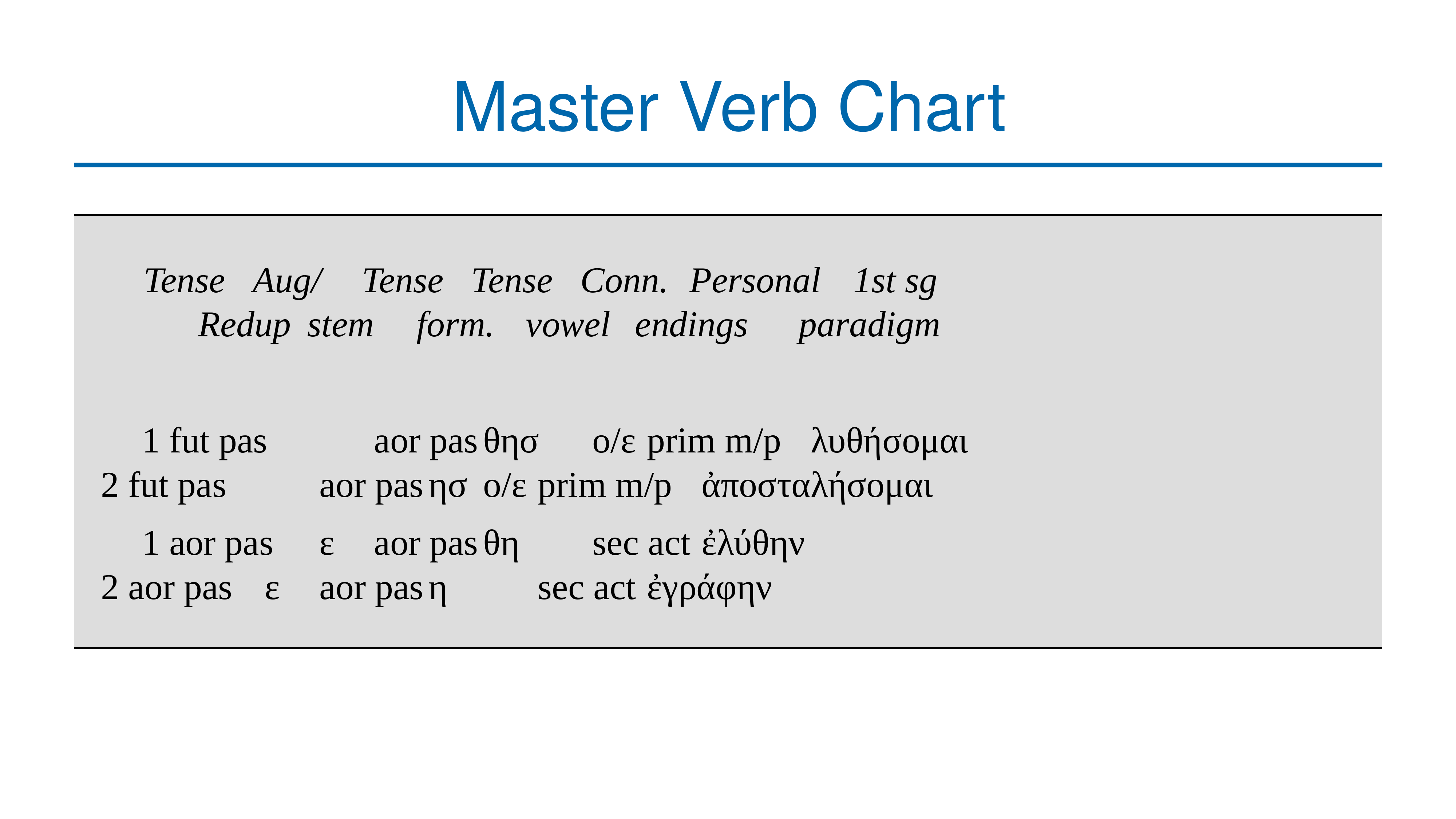

# Master Verb Chart
| Tense Aug/ Tense Tense Conn. Personal 1st sg Redup stem form. vowel endings paradigm 1 fut pas aor pas θησ ο/ε prim m/p λυθήσομαι 2 fut pas aor pas ησ ο/ε prim m/p ἀποσταλήσομαι 1 aor pas ε aor pas θη sec act ἐλύθην 2 aor pas ε aor pas η sec act ἐγράφην |
| --- |